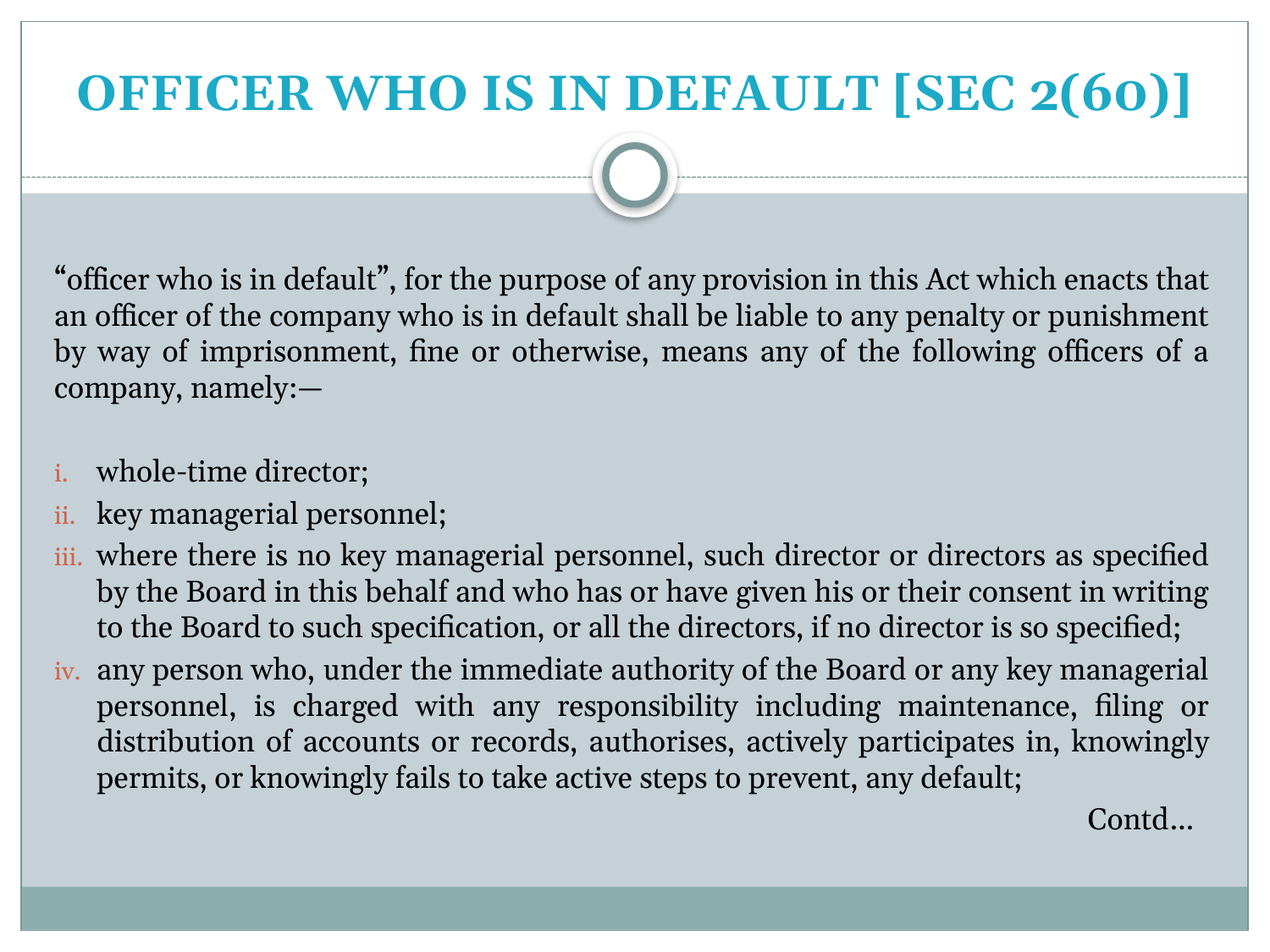

# officer who is in default [Sec 2(60)]

“officer who is in default”, for the purpose of any provision in this Act which enacts that an officer of the company who is in default shall be liable to any penalty or punishment by way of imprisonment, fine or otherwise, means any of the following officers of a company, namely:—

whole-time director;
key managerial personnel;
where there is no key managerial personnel, such director or directors as specified by the Board in this behalf and who has or have given his or their consent in writing to the Board to such specification, or all the directors, if no director is so specified;
any person who, under the immediate authority of the Board or any key managerial personnel, is charged with any responsibility including maintenance, filing or distribution of accounts or records, authorises, actively participates in, knowingly permits, or knowingly fails to take active steps to prevent, any default;
Contd…